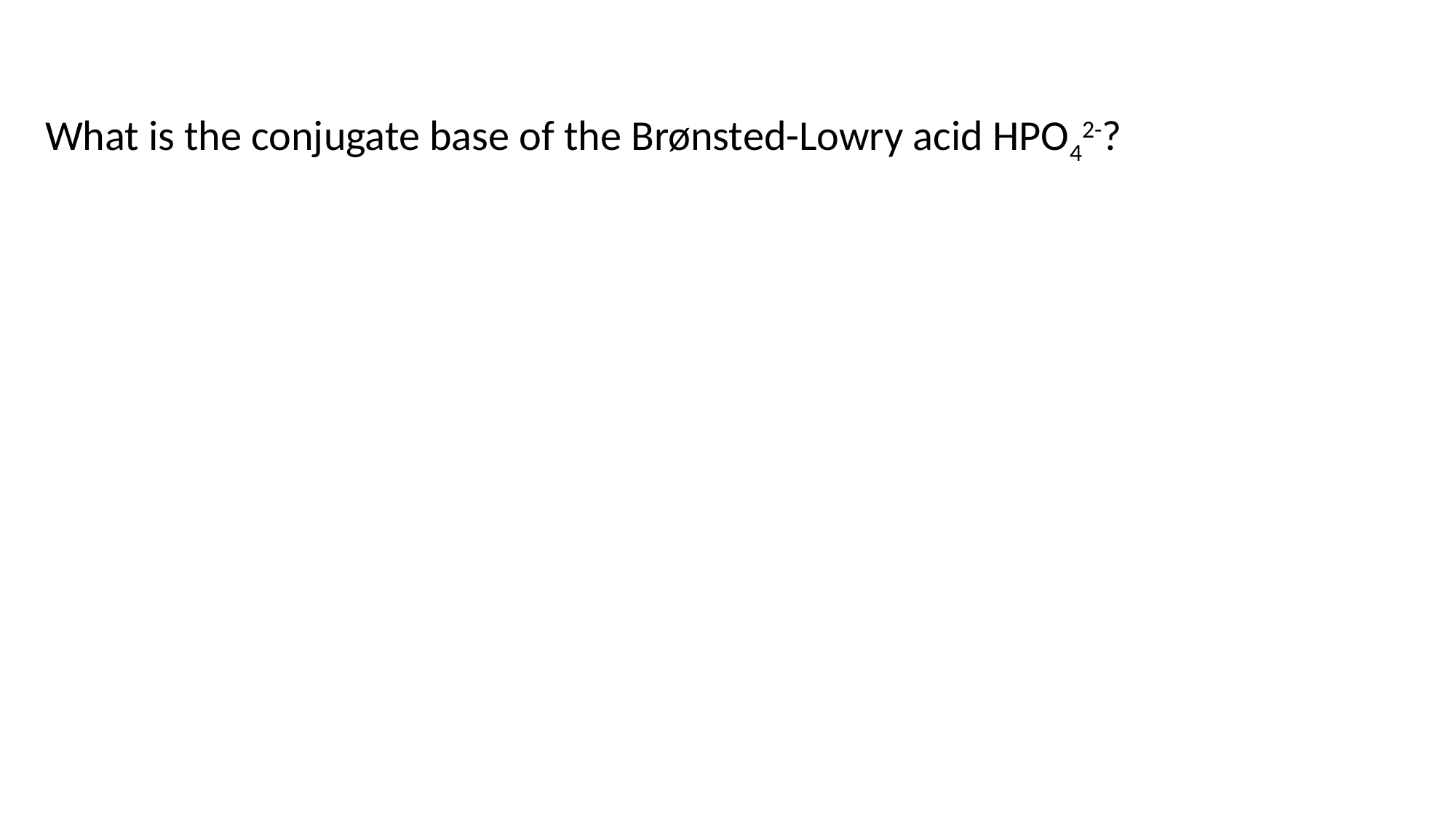

What is the conjugate base of the Brønsted-Lowry acid HPO42-?